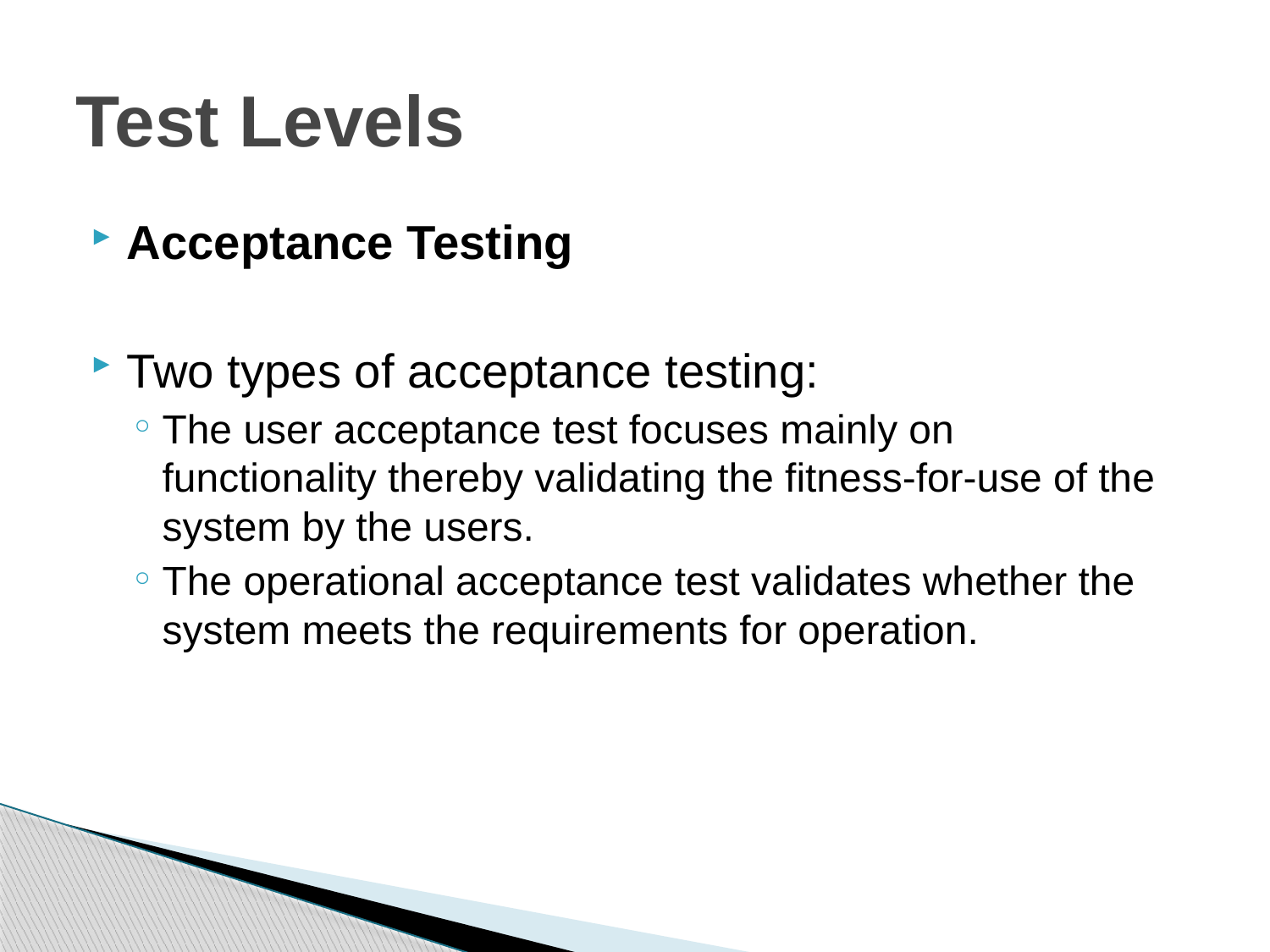

# Test Levels
Acceptance Testing

Two types of acceptance testing:
The user acceptance test focuses mainly on functionality thereby validating the fitness-for-use of the system by the users.
The operational acceptance test validates whether the system meets the requirements for operation.